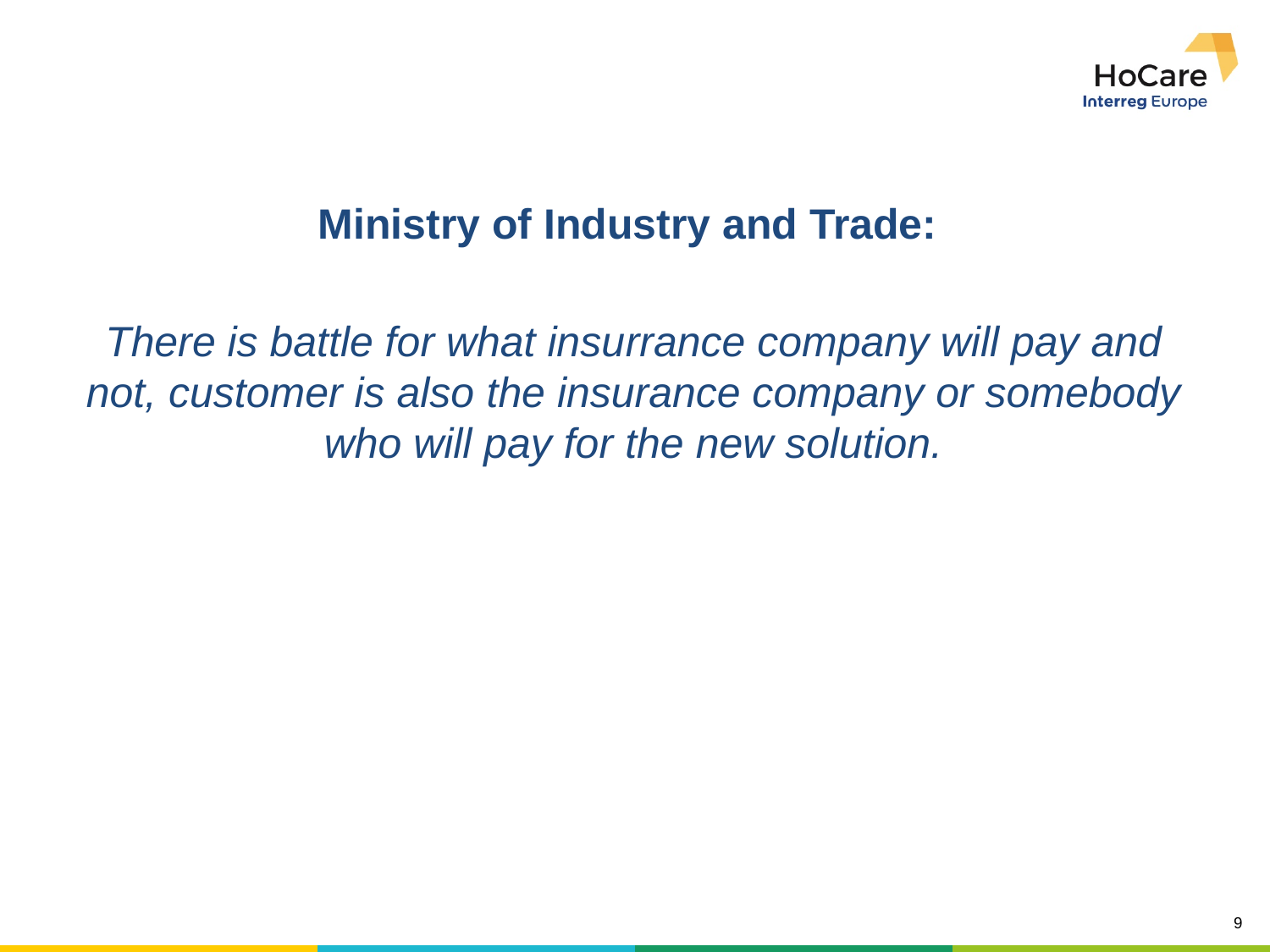

#
Ministry of Industry and Trade:

There is battle for what insurrance company will pay and not, customer is also the insurance company or somebody who will pay for the new solution.